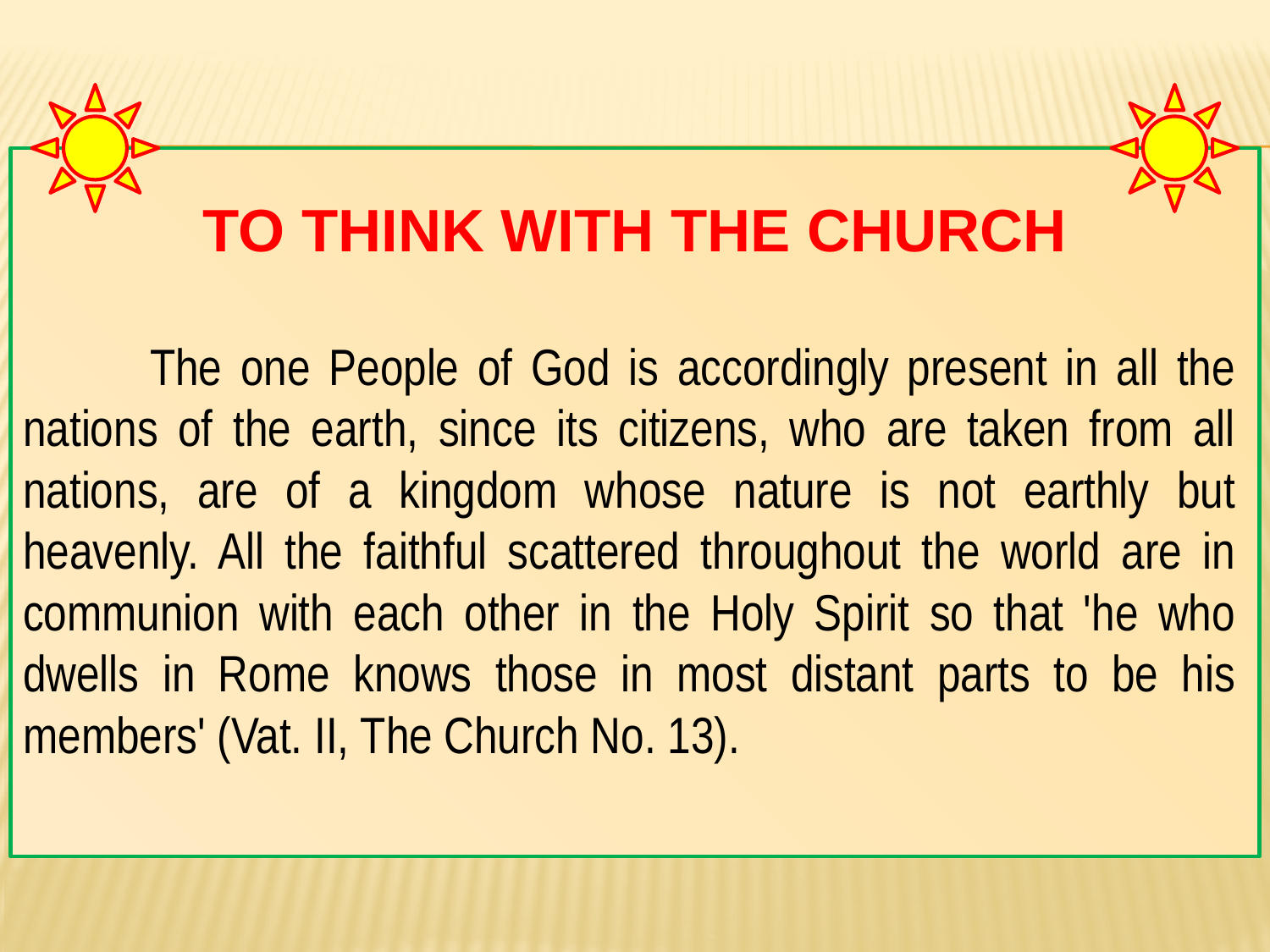

# To Think with the Church
	The one People of God is accordingly present in all the nations of the earth, since its citizens, who are taken from all nations, are of a kingdom whose nature is not earthly but heavenly. All the faithful scattered throughout the world are in communion with each other in the Holy Spirit so that 'he who dwells in Rome knows those in most distant parts to be his members' (Vat. II, The Church No. 13).